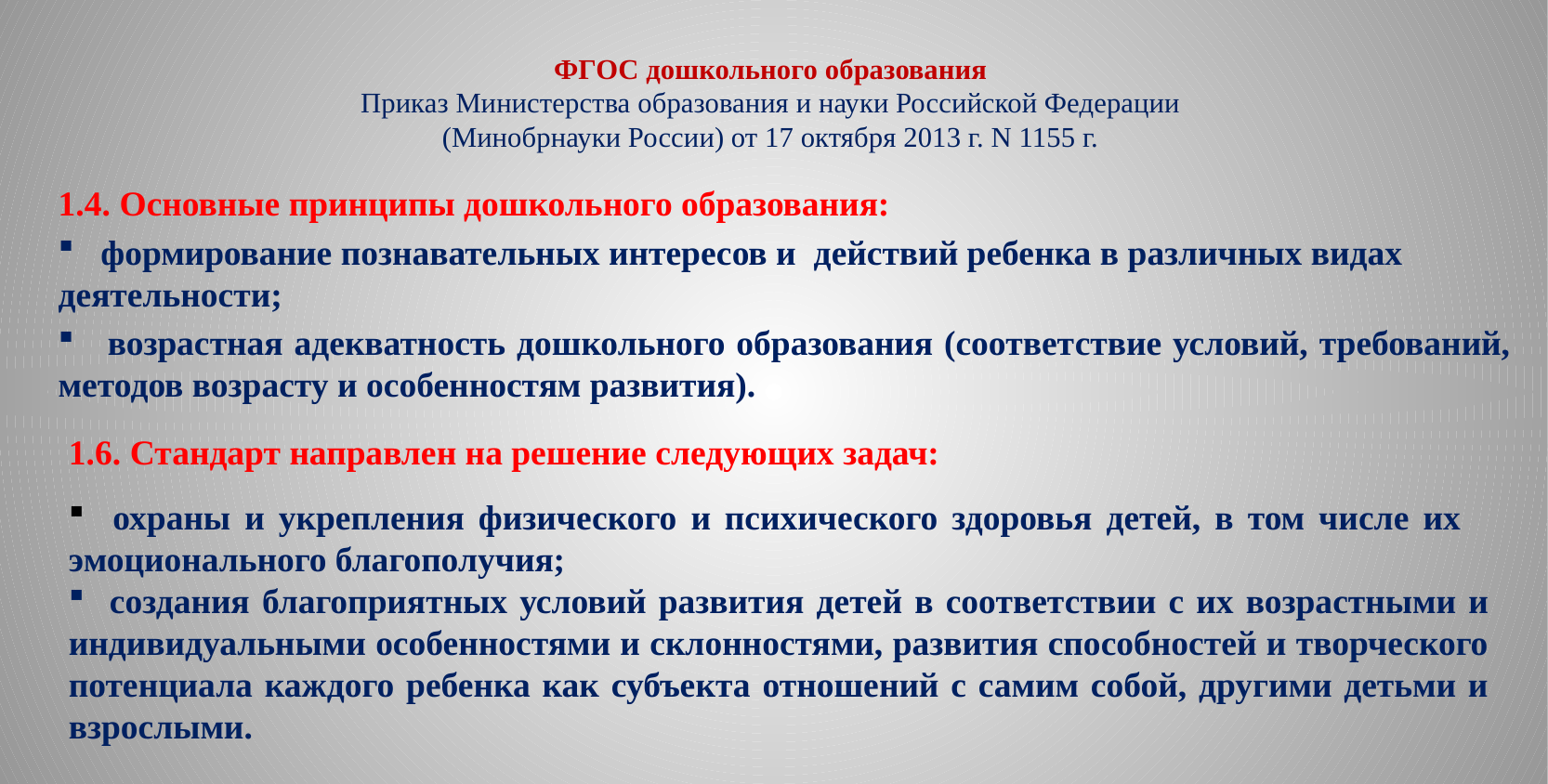

# ФГОС дошкольного образования Приказ Министерства образования и науки Российской Федерации (Минобрнауки России) от 17 октября 2013 г. N 1155 г.
1.4. Основные принципы дошкольного образования:
   формирование познавательных интересов и  действий ребенка в различных видах деятельности;
   возрастная адекватность дошкольного образования (соответствие условий, требований, методов возрасту и особенностям развития).

1.6. Стандарт направлен на решение следующих задач:

  охраны и укрепления физического и психического здоровья детей, в том числе их   эмоционального благополучия;
  создания благоприятных условий развития детей в соответствии с их возрастными и индивидуальными особенностями и склонностями, развития способностей и творческого потенциала каждого ребенка как субъекта отношений с самим собой, другими детьми и взрослыми.